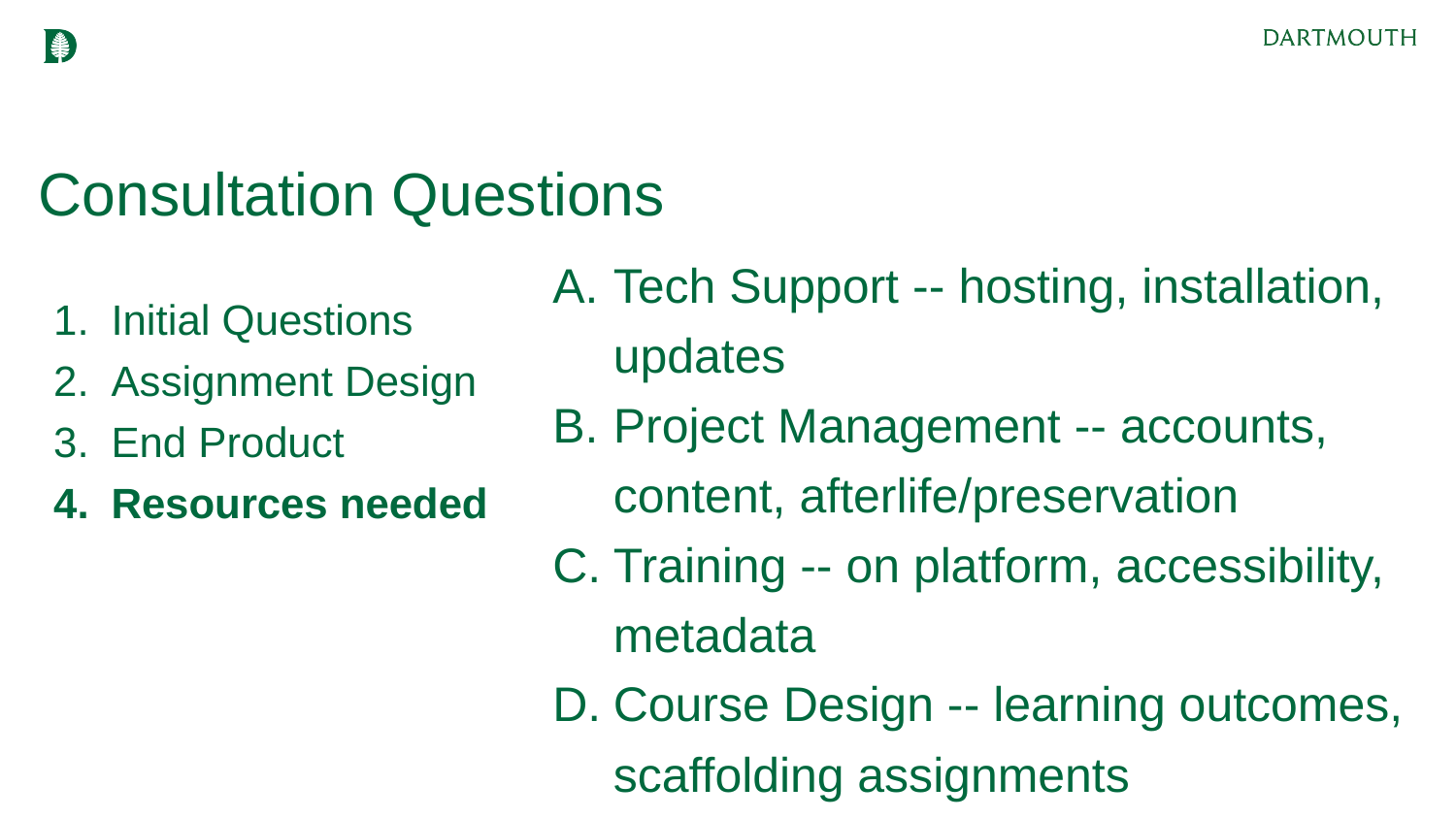

# Consultation Questions
Tech Support -- hosting, installation, updates
Project Management -- accounts, content, afterlife/preservation
Training -- on platform, accessibility, metadata
Course Design -- learning outcomes, scaffolding assignments

Initial Questions
Assignment Design
End Product
Resources needed